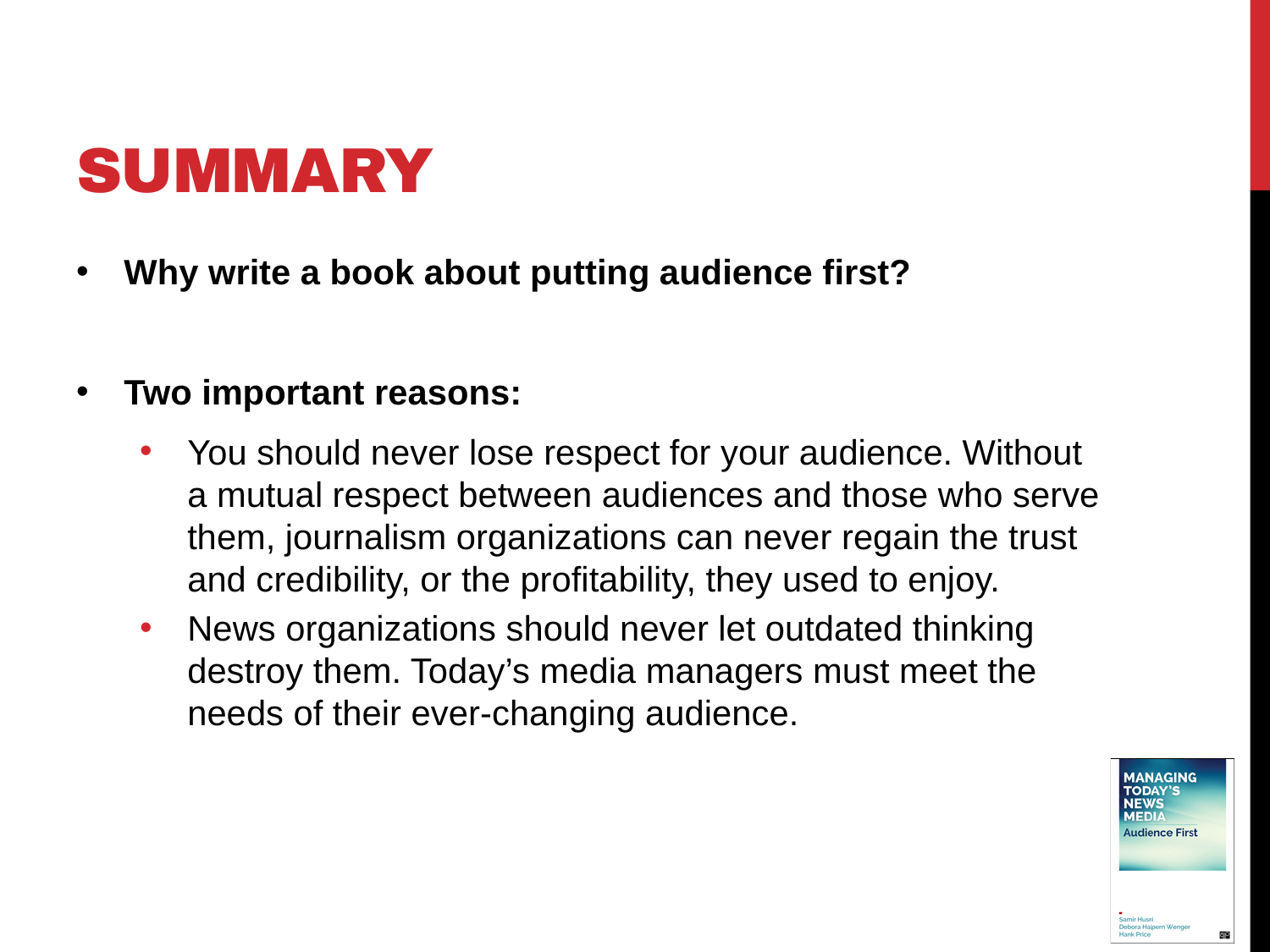

# summary
Why write a book about putting audience first?

Two important reasons:
You should never lose respect for your audience. Without a mutual respect between audiences and those who serve them, journalism organizations can never regain the trust and credibility, or the profitability, they used to enjoy.
News organizations should never let outdated thinking destroy them. Today’s media managers must meet the needs of their ever-changing audience.